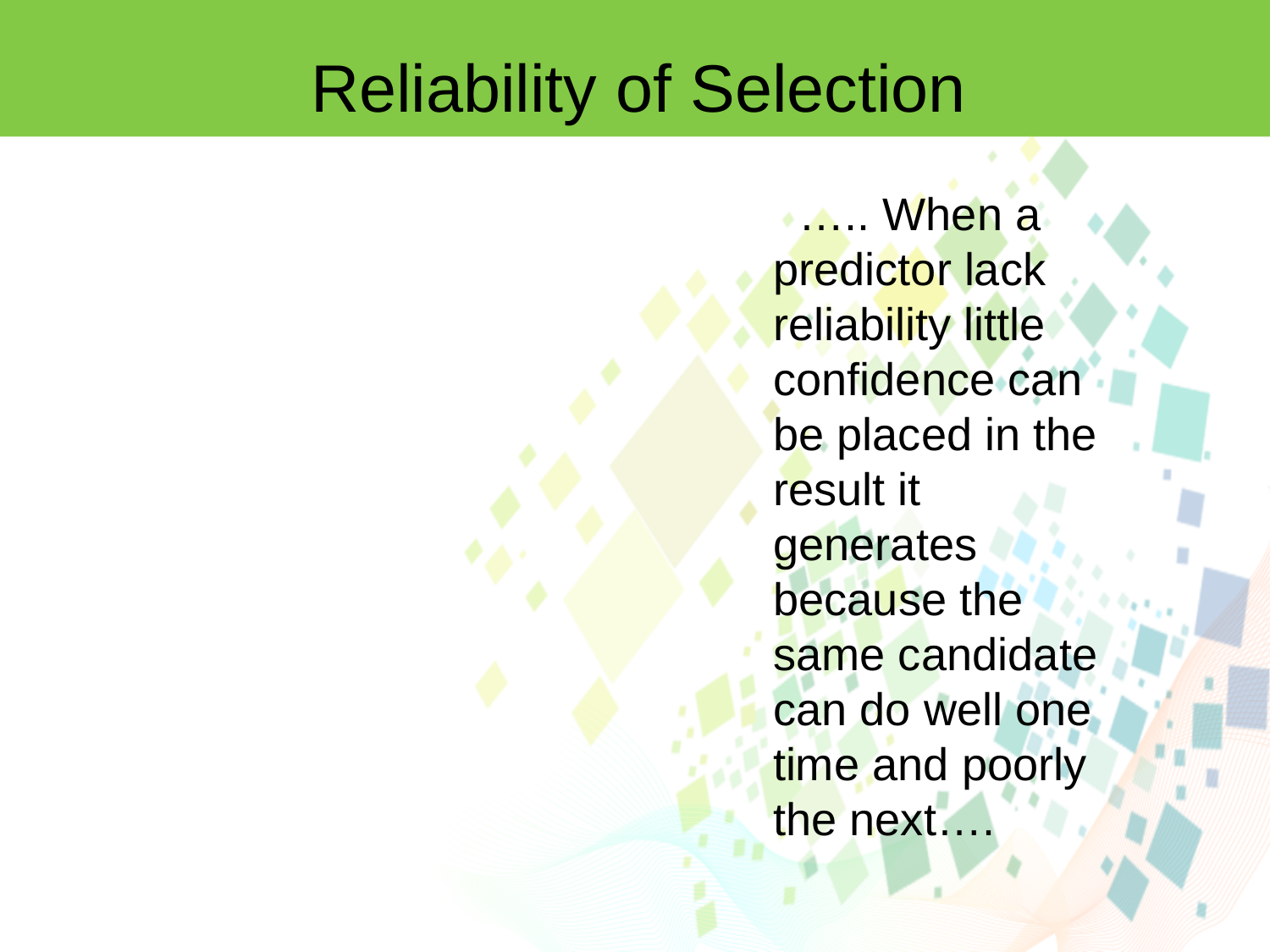

Reliability of Selection
  ….. When a predictor lack reliability little confidence can be placed in the result it generates because the same candidate can do well one time and poorly the next….